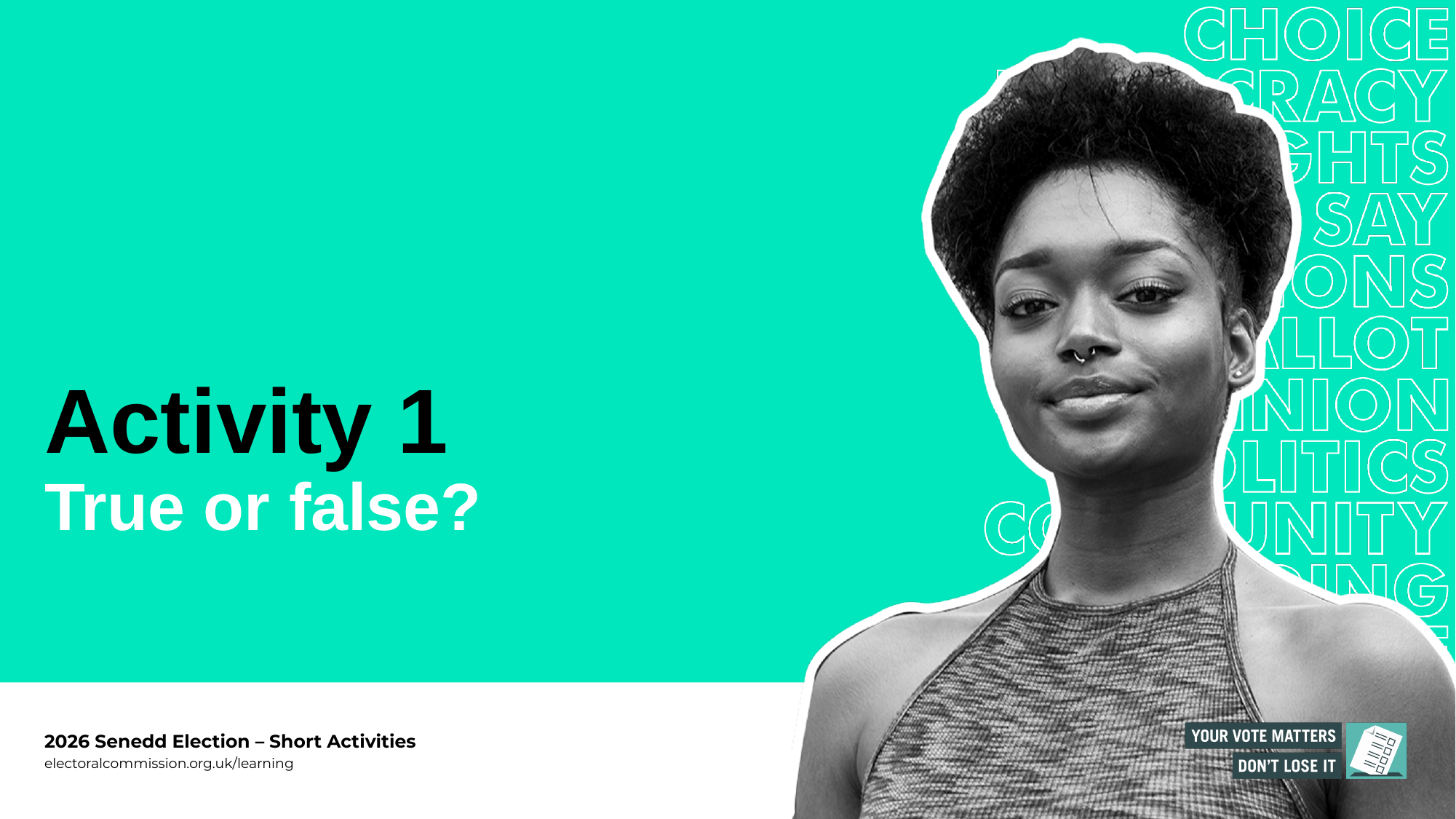

# Activity 1 True or false?
2026 Senedd Election – Short Activities